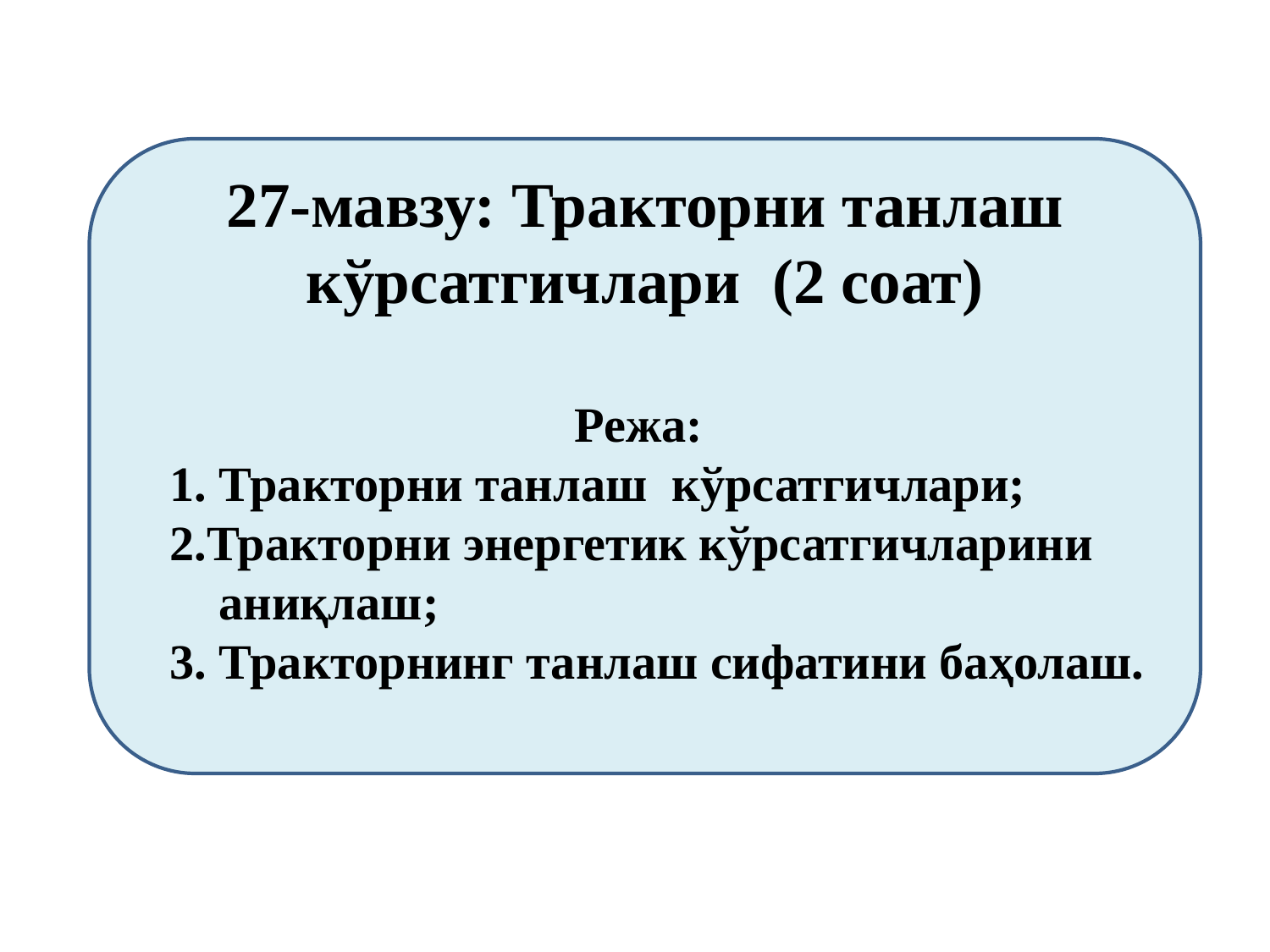

27-мавзу: Тракторни танлаш кўрсатгичлари  (2 соат)

Режа:
   1. Тракторни танлаш  кўрсатгичлари;
   2.Тракторни энергетик кўрсатгичларини
       аниқлаш;
   3. Тракторнинг танлаш сифатини баҳолаш.